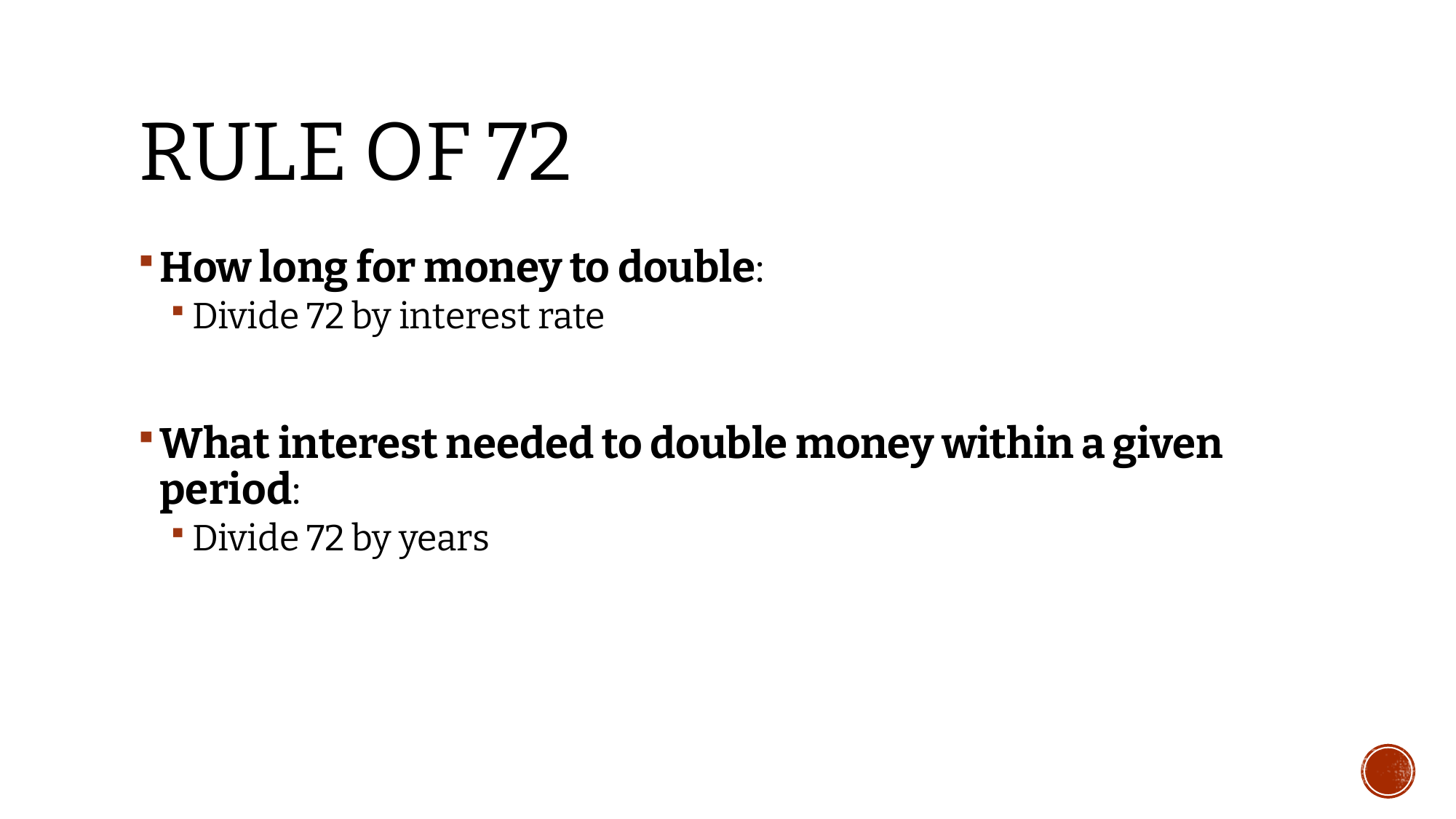

# Rule of 72
How long for money to double:
Divide 72 by interest rate

What interest needed to double money within a given period:
Divide 72 by years